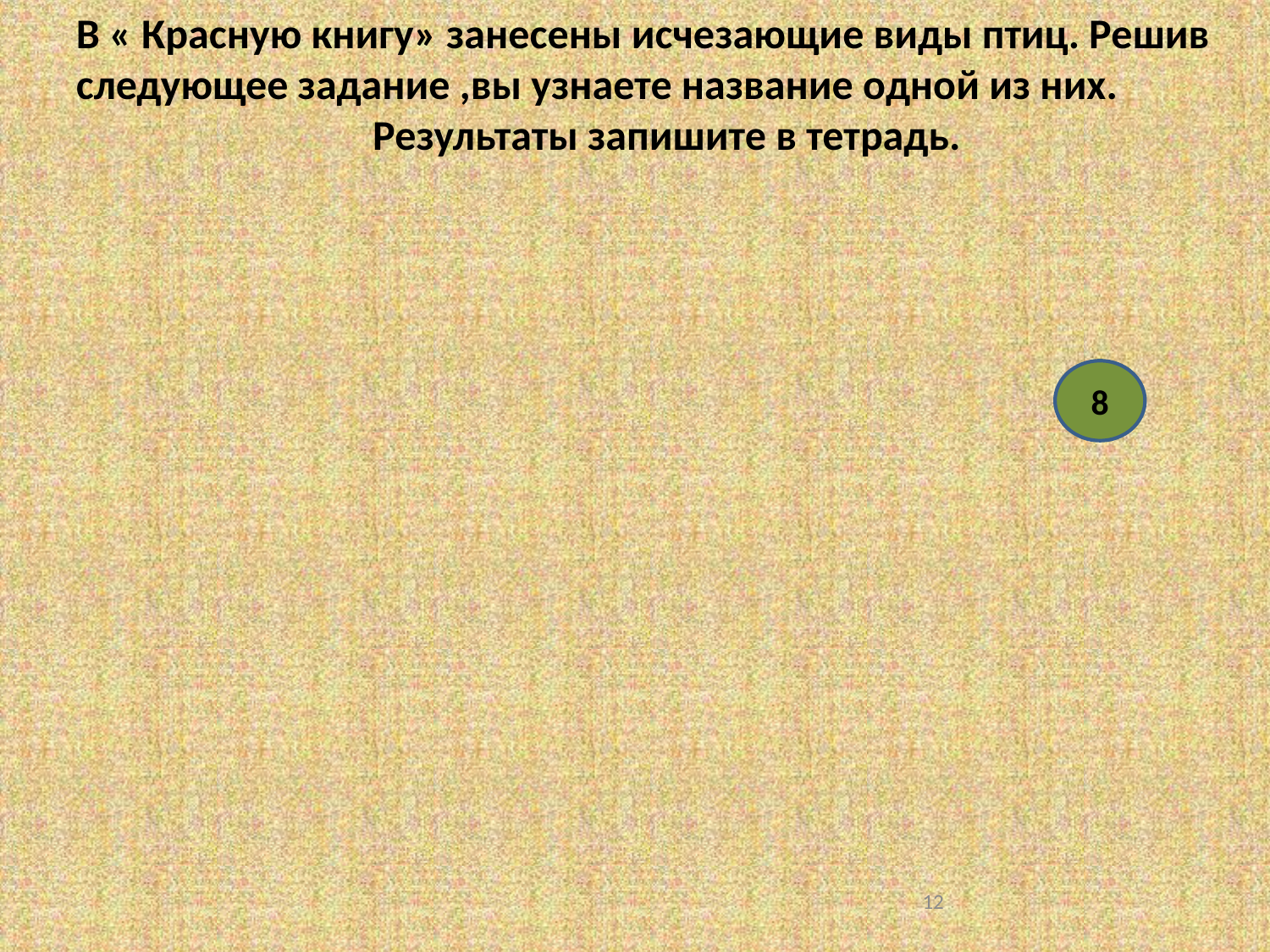

В « Красную книгу» занесены исчезающие виды птиц. Решив следующее задание ,вы узнаете название одной из них.
Результаты запишите в тетрадь.

8
12